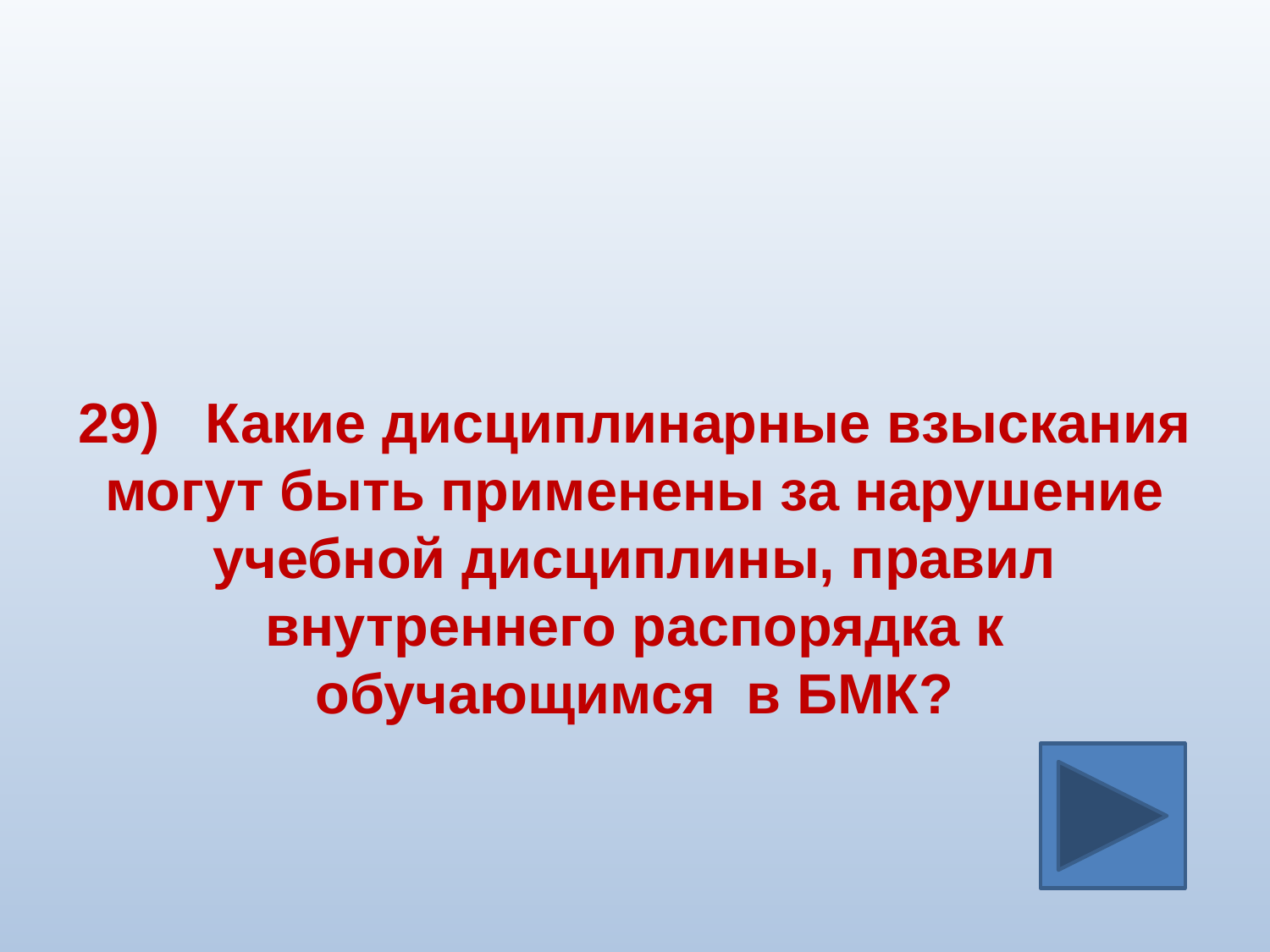

#

29)	Какие дисциплинарные взыскания могут быть применены за нарушение учебной дисциплины, правил внутреннего распорядка к обучающимся  в БМК?